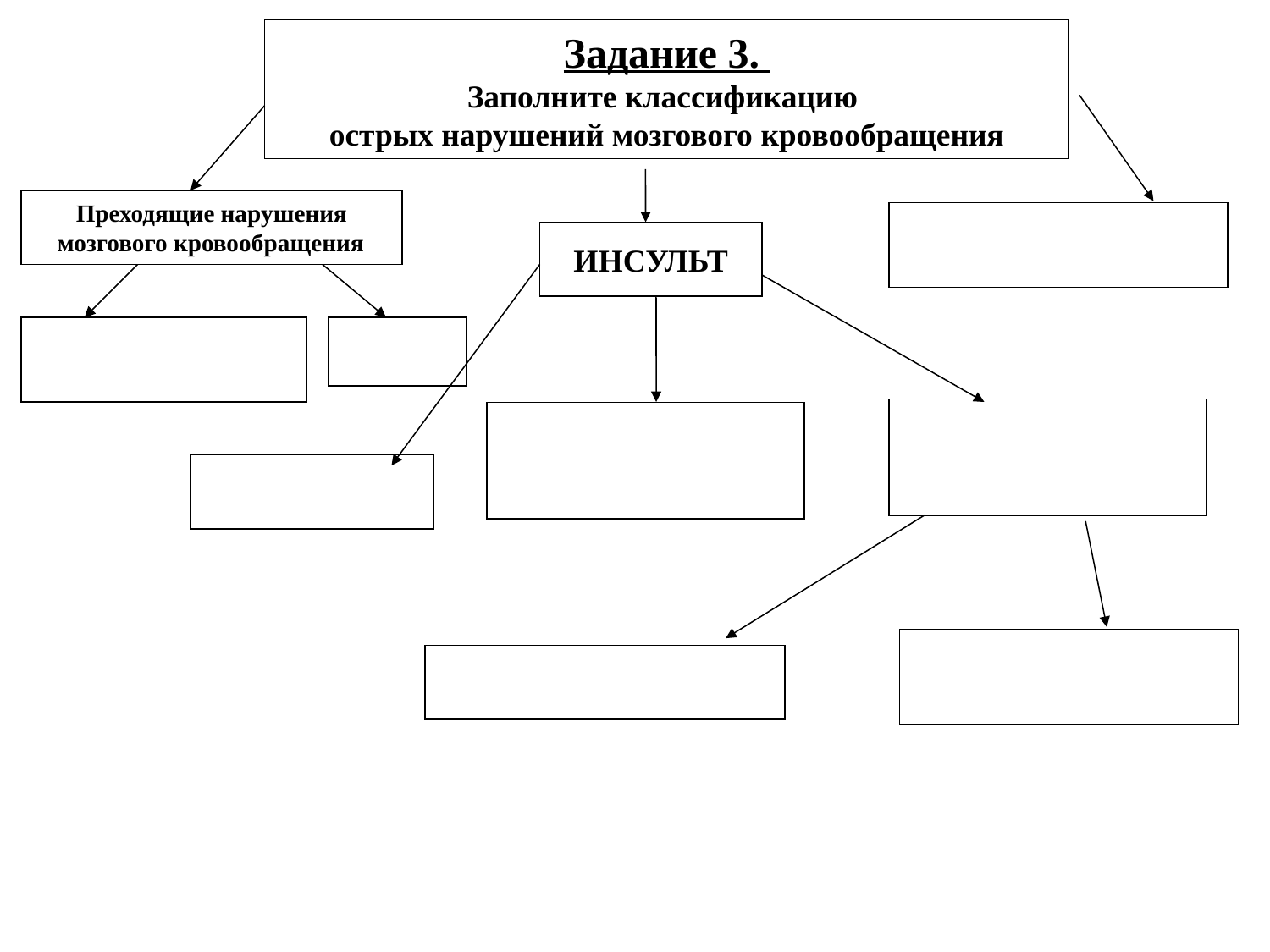

Задание 3.
Заполните классификацию
острых нарушений мозгового кровообращения

Преходящие нарушения
 мозгового кровообращения

ИНСУЛЬТ